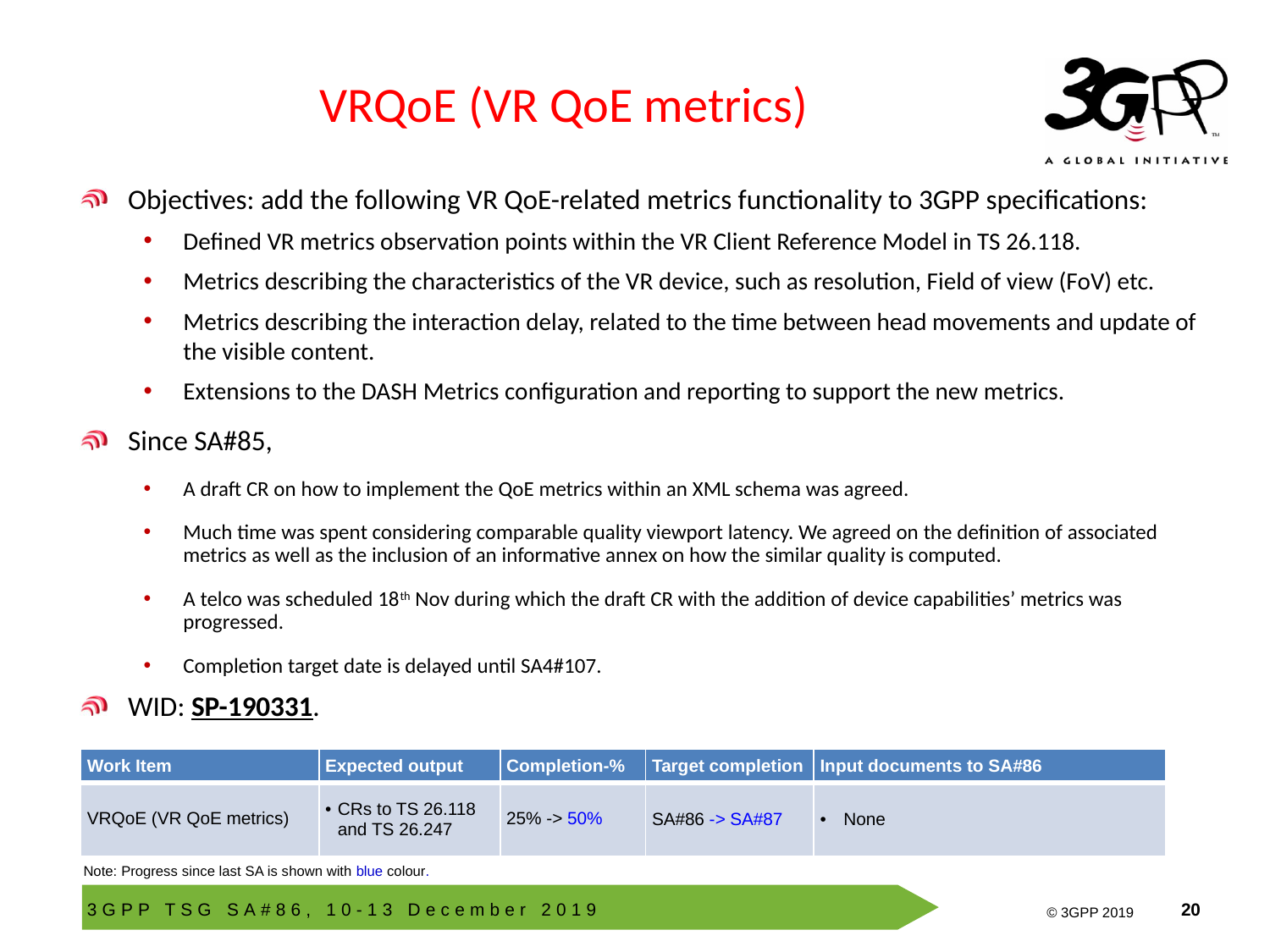

# VRQoE (VR QoE metrics)
Objectives: add the following VR QoE-related metrics functionality to 3GPP specifications:
Defined VR metrics observation points within the VR Client Reference Model in TS 26.118.
Metrics describing the characteristics of the VR device, such as resolution, Field of view (FoV) etc.
Metrics describing the interaction delay, related to the time between head movements and update of the visible content.
Extensions to the DASH Metrics configuration and reporting to support the new metrics.
Since SA#85,
A draft CR on how to implement the QoE metrics within an XML schema was agreed.
Much time was spent considering comparable quality viewport latency. We agreed on the definition of associated metrics as well as the inclusion of an informative annex on how the similar quality is computed.
A telco was scheduled 18th Nov during which the draft CR with the addition of device capabilities’ metrics was progressed.
Completion target date is delayed until SA4#107.
WID: SP-190331.

| Work Item | Expected output | Completion-% | Target completion | Input documents to SA#86 |
| --- | --- | --- | --- | --- |
| VRQoE (VR QoE metrics) | CRs to TS 26.118 and TS 26.247 | 25% -> 50% | SA#86 -> SA#87 | None |
Note: Progress since last SA is shown with blue colour.